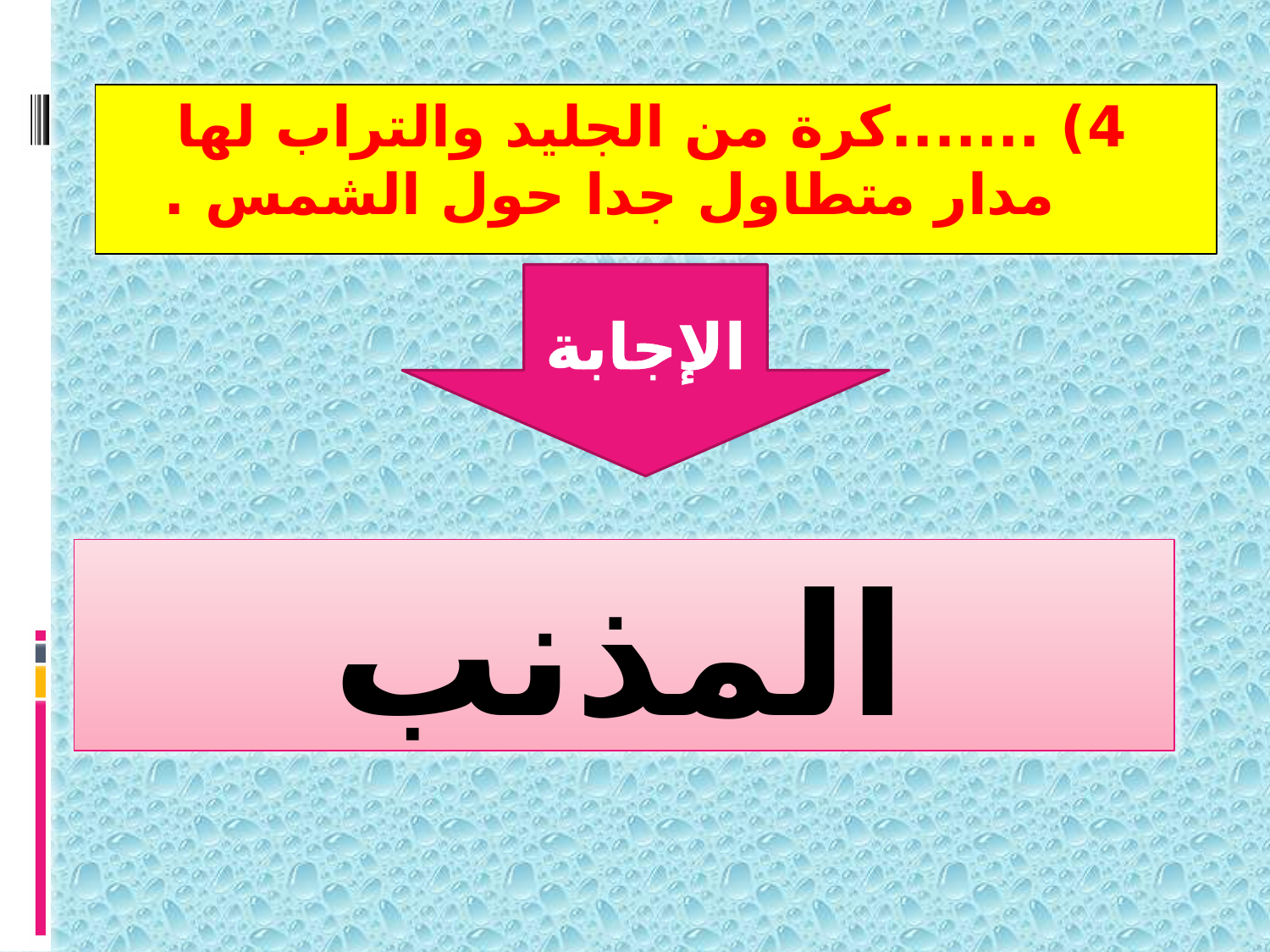

4) .......كرة من الجليد والتراب لها مدار متطاول جدا حول الشمس .
الإجابة
المذنب